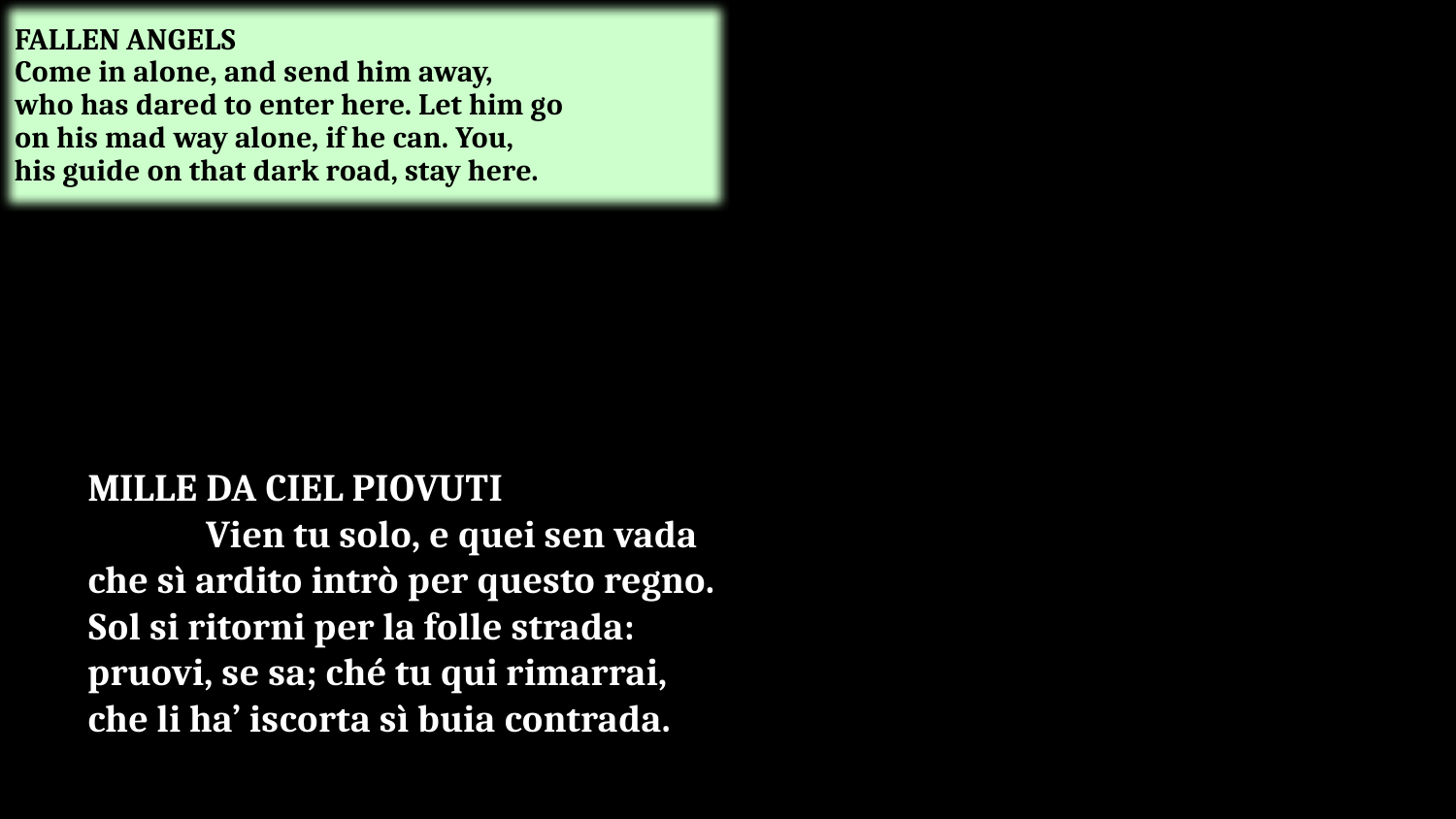

FALLEN ANGELS
Come in alone, and send him away,
who has dared to enter here. Let him go
on his mad way alone, if he can. You,
his guide on that dark road, stay here.
# MILLE DA CIEL PIOVUTI Vien tu solo, e quei sen vada che sì ardito intrò per questo regno. Sol si ritorni per la folle strada: pruovi, se sa; ché tu qui rimarrai, che li ha’ iscorta sì buia contrada.